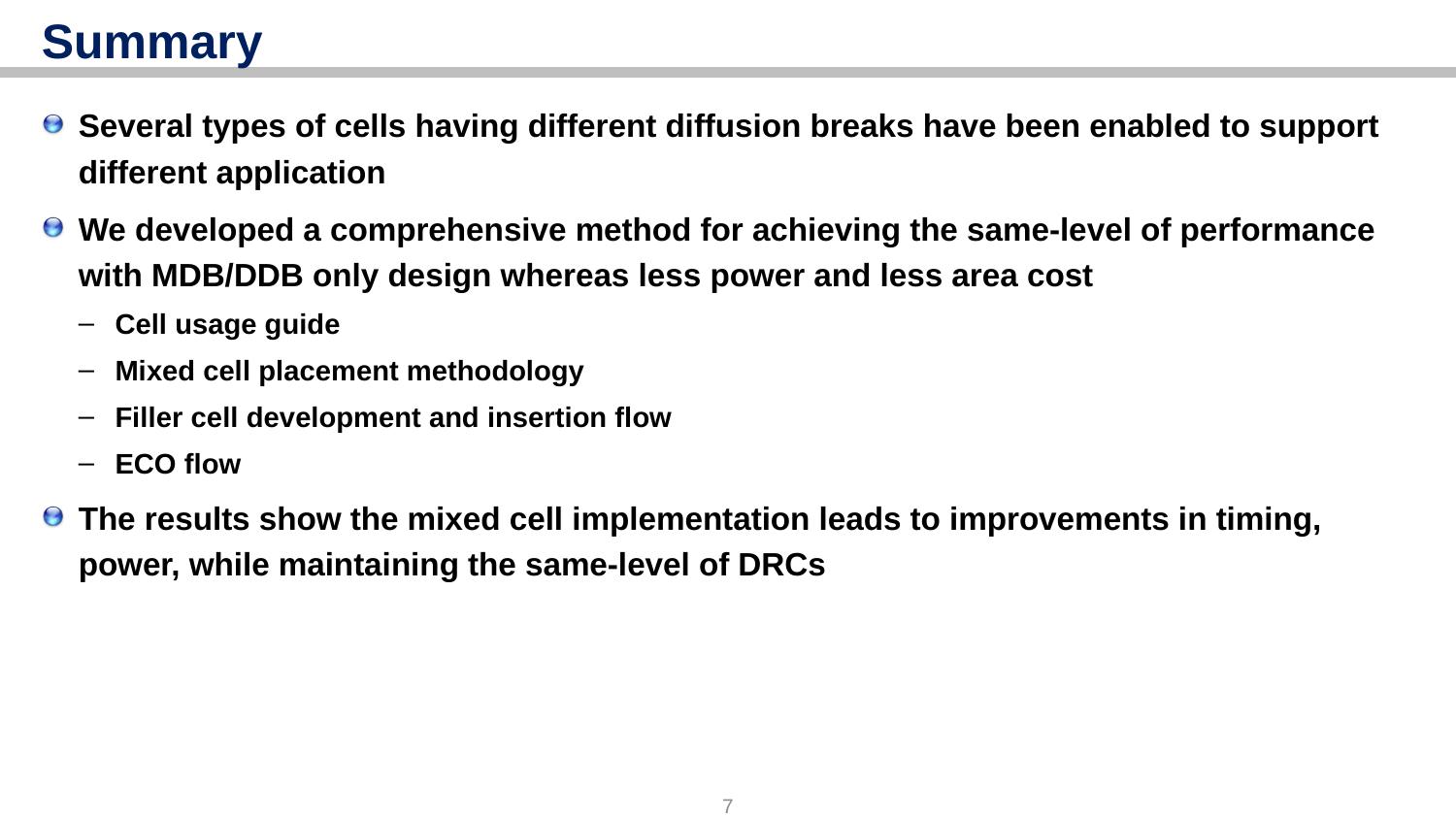

# Summary
Several types of cells having different diffusion breaks have been enabled to support different application
We developed a comprehensive method for achieving the same-level of performance with MDB/DDB only design whereas less power and less area cost
Cell usage guide
Mixed cell placement methodology
Filler cell development and insertion flow
ECO flow
The results show the mixed cell implementation leads to improvements in timing, power, while maintaining the same-level of DRCs

7